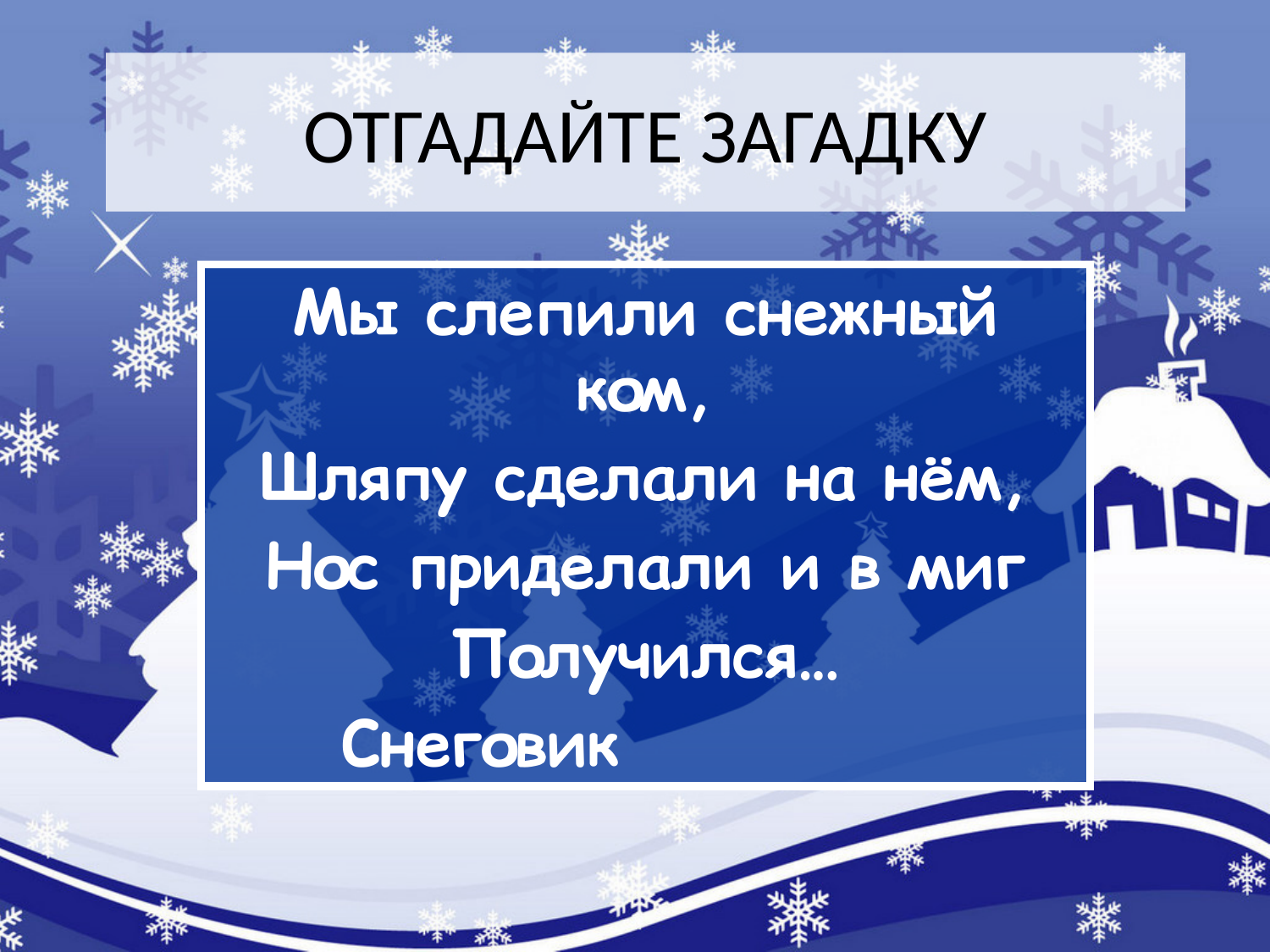

# ОТГАДАЙТЕ ЗАГАДКУ
Мы слепили снежный ком,
Шляпу сделали на нём,
Нос приделали и в миг
Получился…
Снеговик